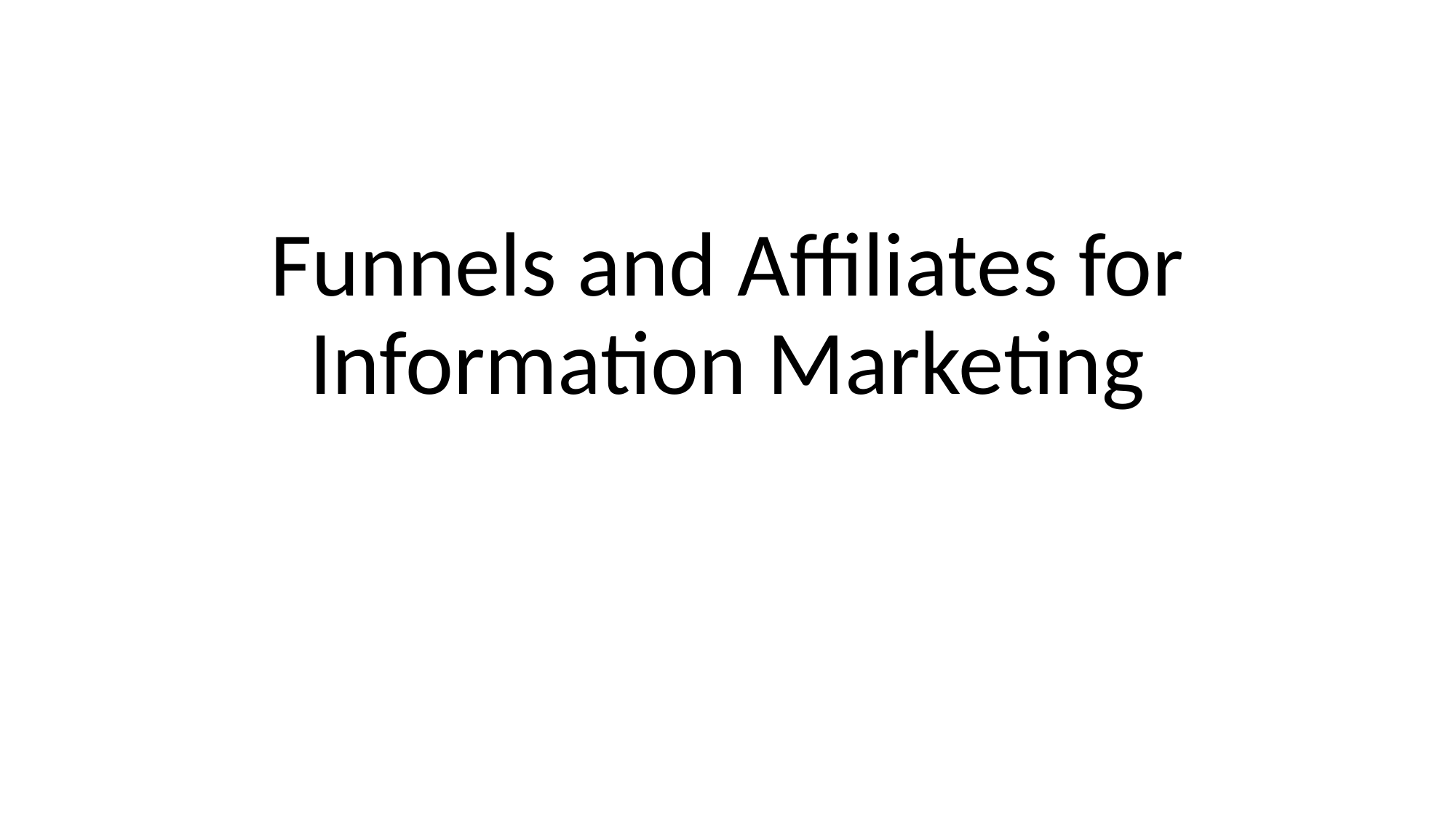

# Funnels and Affiliates for Information Marketing